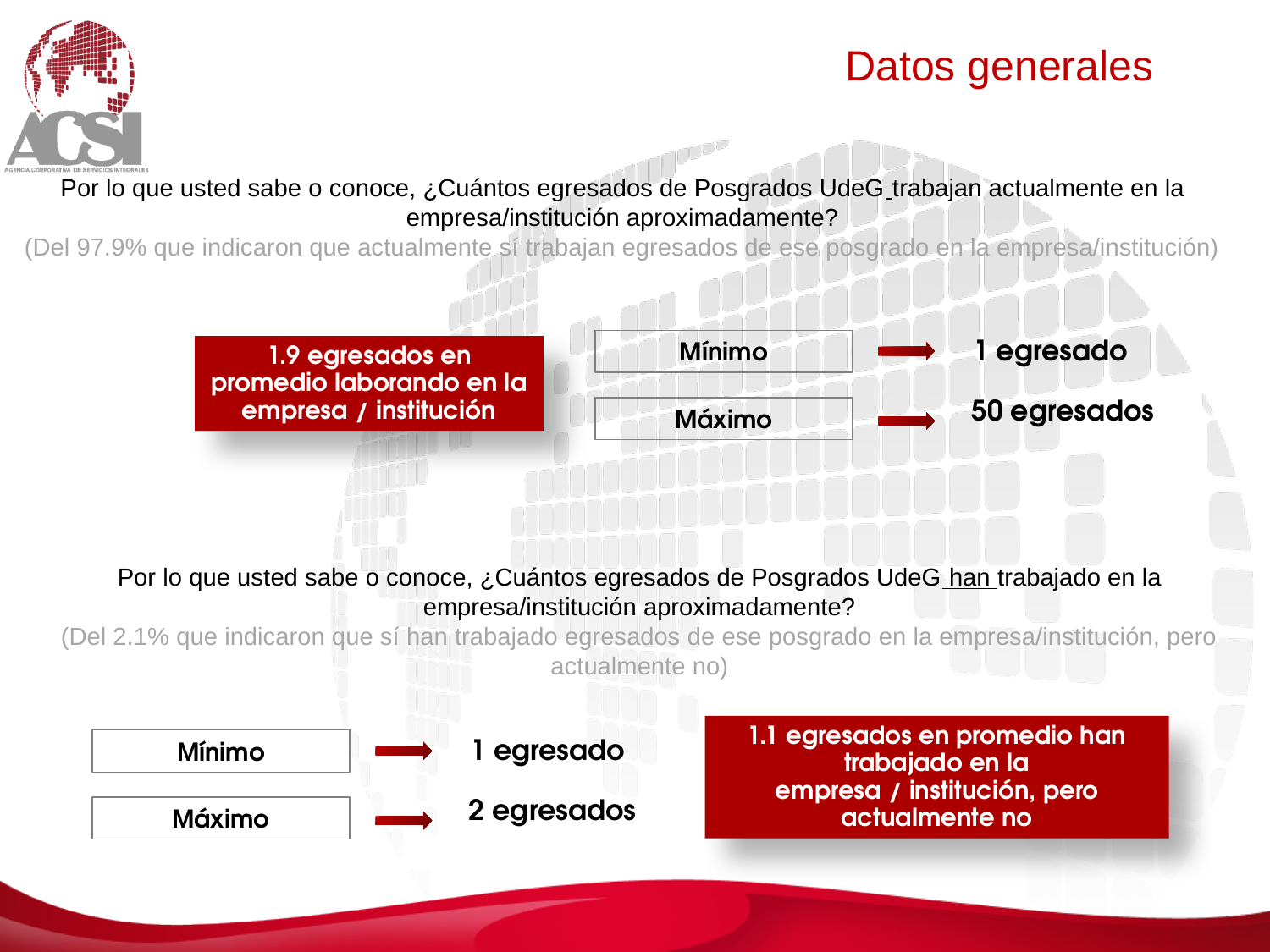

Datos generales
Por lo que usted sabe o conoce, ¿Cuántos egresados de Posgrados UdeG trabajan actualmente en la empresa/institución aproximadamente?
(Del 97.9% que indicaron que actualmente sí trabajan egresados de ese posgrado en la empresa/institución)
1 egresado
Mínimo

50 egresados
Máximo

1.9 egresados en promedio laborando en la empresa / institución
Por lo que usted sabe o conoce, ¿Cuántos egresados de Posgrados UdeG han trabajado en la empresa/institución aproximadamente?
(Del 2.1% que indicaron que sí han trabajado egresados de ese posgrado en la empresa/institución, pero actualmente no)
1.1 egresados en promedio han trabajado en la
empresa / institución, pero actualmente no
1 egresado
Mínimo

2 egresados
Máximo